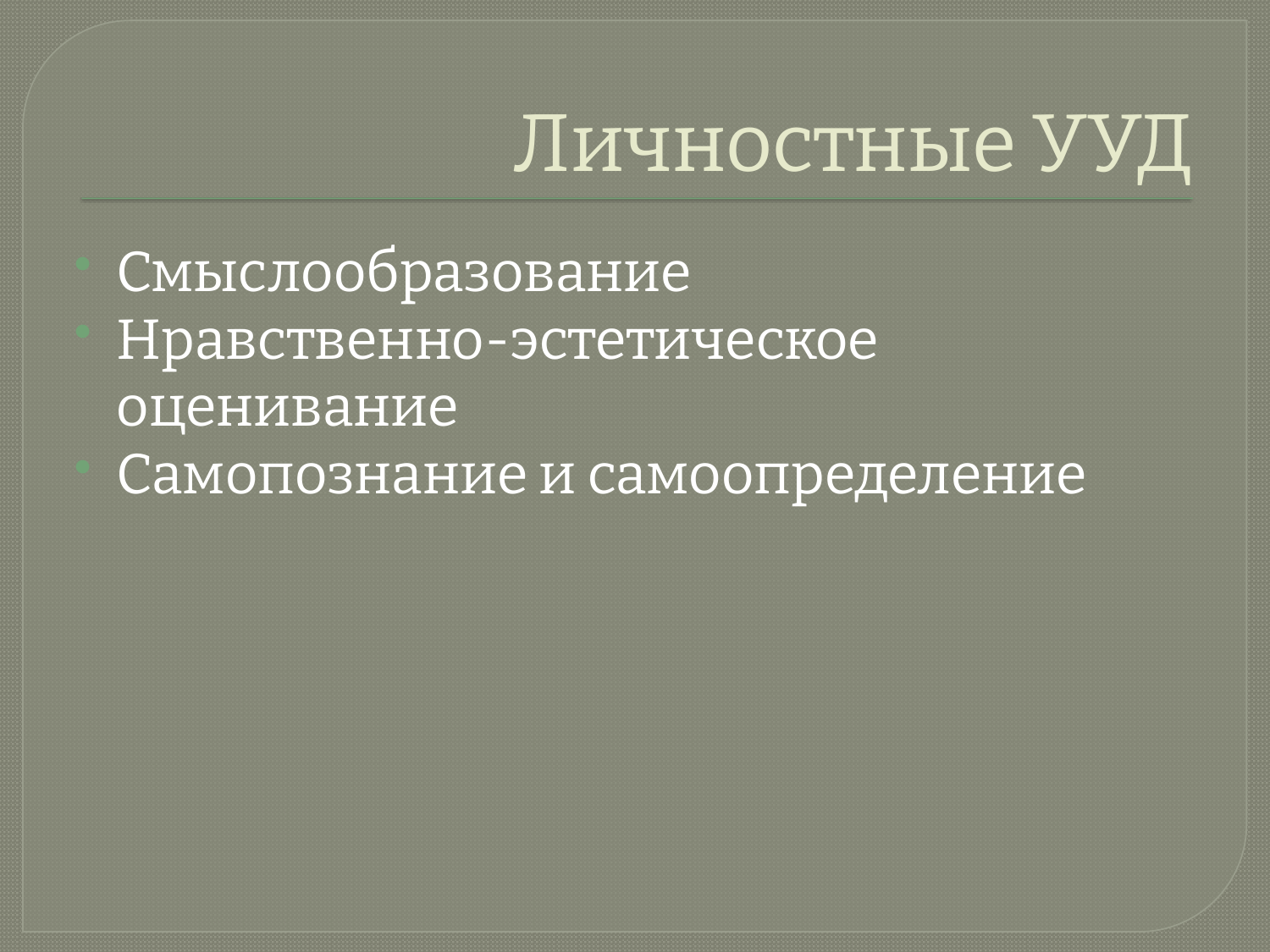

# Личностные УУД
Смыслообразование
Нравственно-эстетическое оценивание
Самопознание и самоопределение